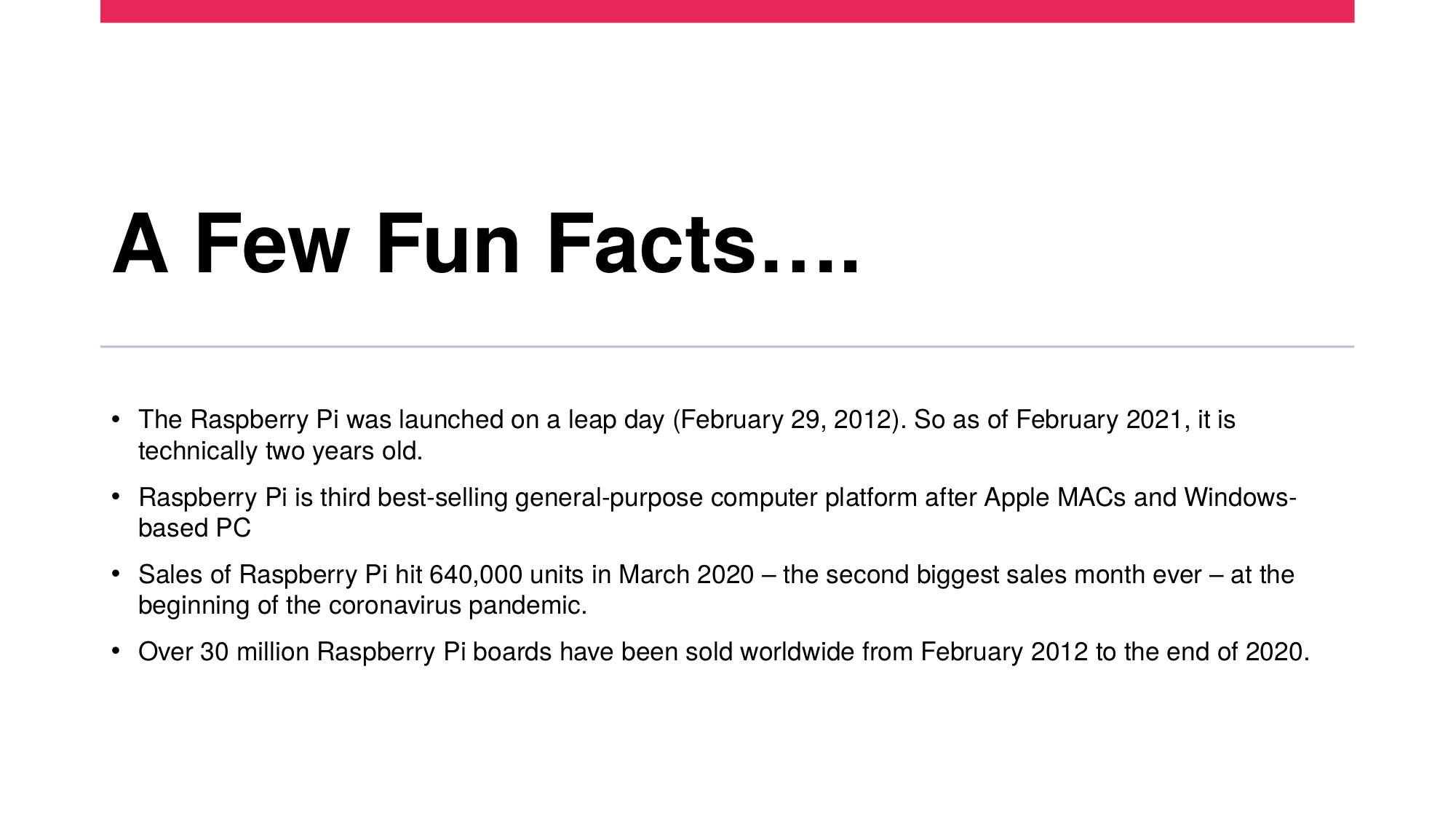

# A Few Fun Facts….

The Raspberry Pi was launched on a leap day (February 29, 2012). So as of February 2021, it is technically two years old.
Raspberry Pi is third best-selling general-purpose computer platform after Apple MACs and Windows-based PC
Sales of Raspberry Pi hit 640,000 units in March 2020 – the second biggest sales month ever – at the beginning of the coronavirus pandemic.
Over 30 million Raspberry Pi boards have been sold worldwide from February 2012 to the end of 2020.